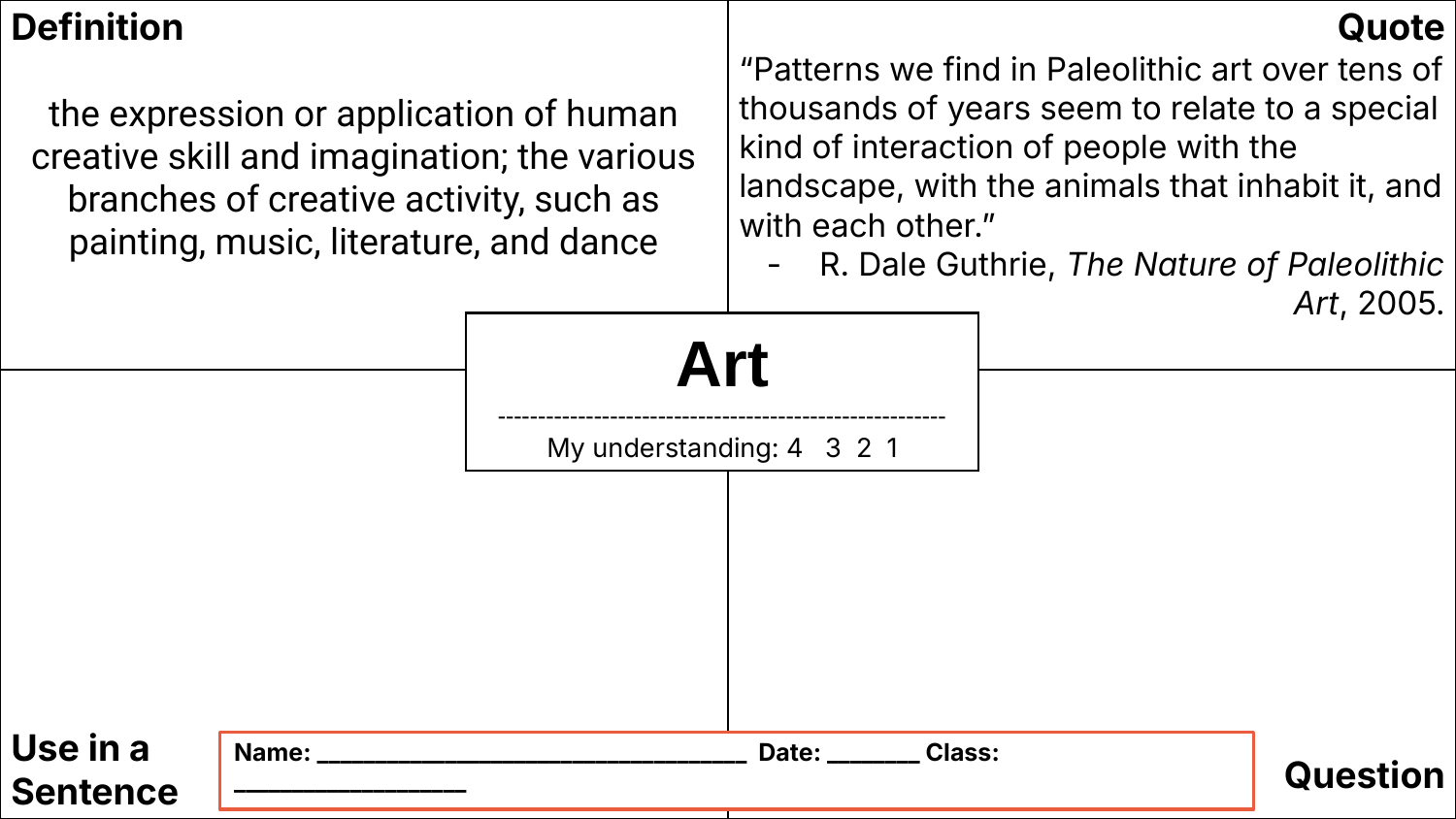

| Definition the expression or application of human creative skill and imagination; the various branches of creative activity, such as painting, music, literature, and dance | Quote “Patterns we find in Paleolithic art over tens of thousands of years seem to relate to a special kind of interaction of people with the landscape, with the animals that inhabit it, and with each other.” R. Dale Guthrie, The Nature of Paleolithic Art, 2005. |
| --- | --- |
| Use in a Sentence | Question |
Art
--------------------------------------------------------
My understanding: 4   3  2  1
Name: _____________________________________  Date: ________ Class: ____________________